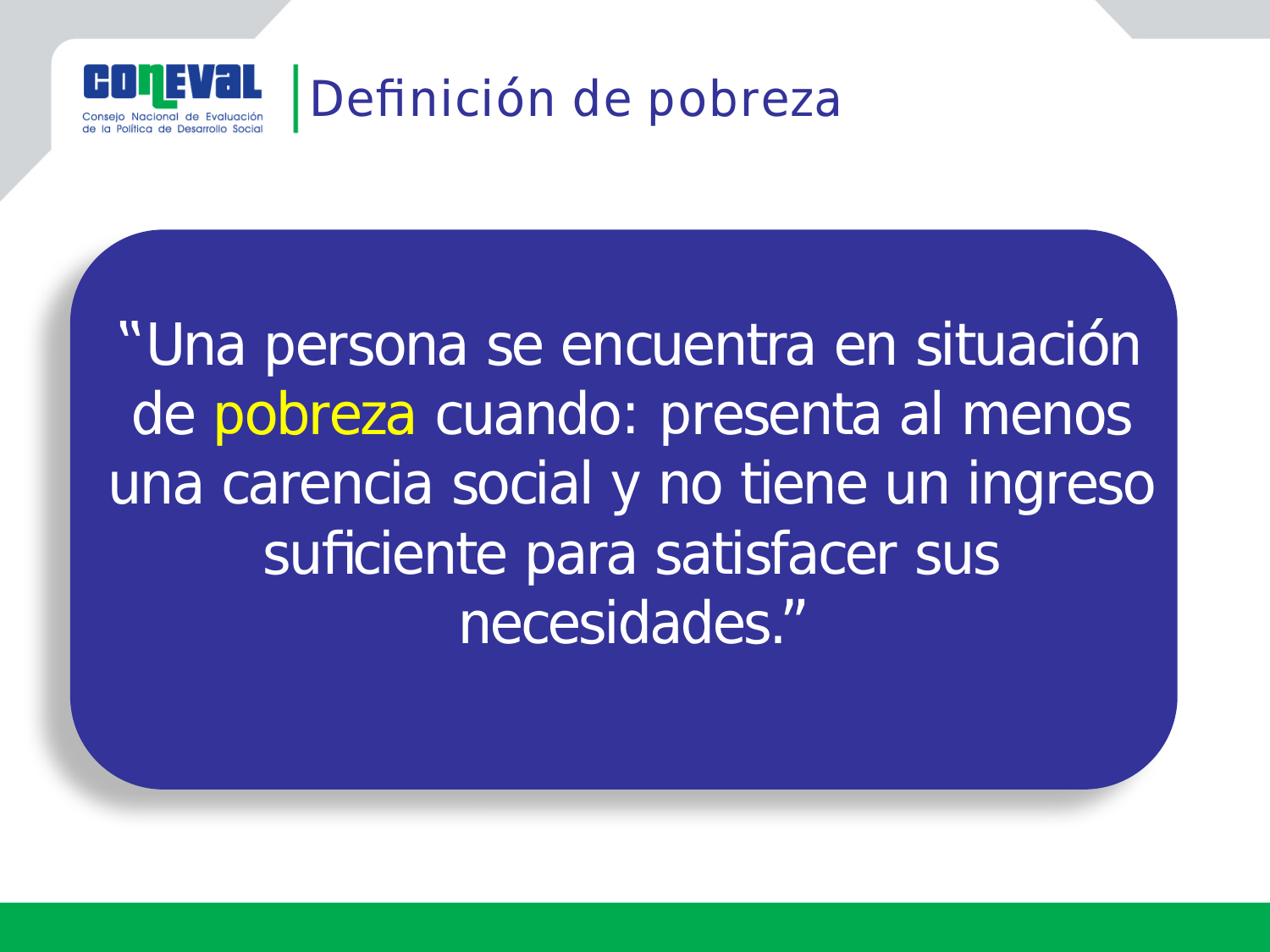

Definición de pobreza

“Una persona se encuentra en situación de pobreza cuando: presenta al menos una carencia social y no tiene un ingreso suficiente para satisfacer sus necesidades.”